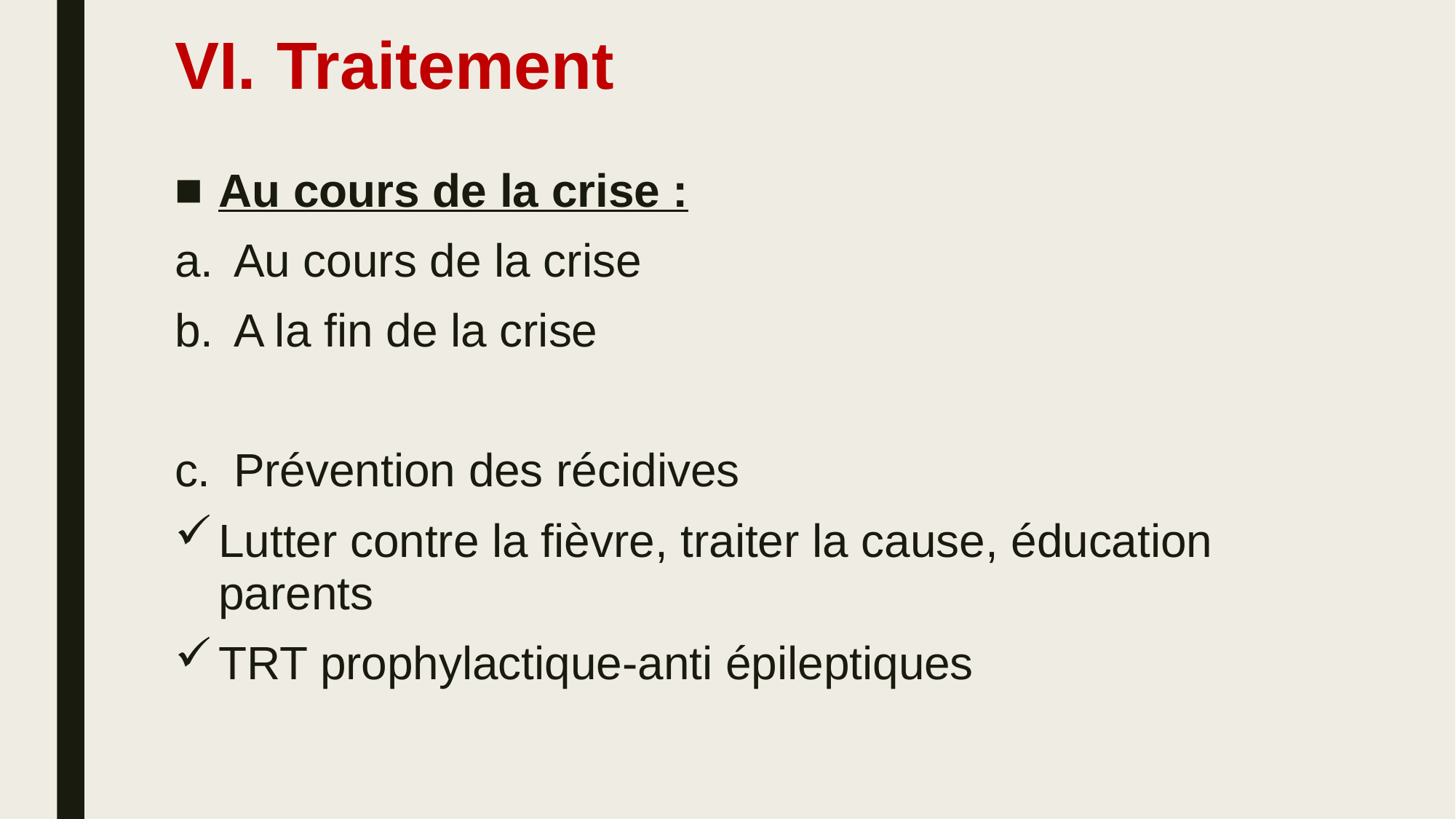

# Traitement
Au cours de la crise :
Au cours de la crise
A la fin de la crise

Prévention des récidives
Lutter contre la fièvre, traiter la cause, éducation parents
TRT prophylactique-anti épileptiques